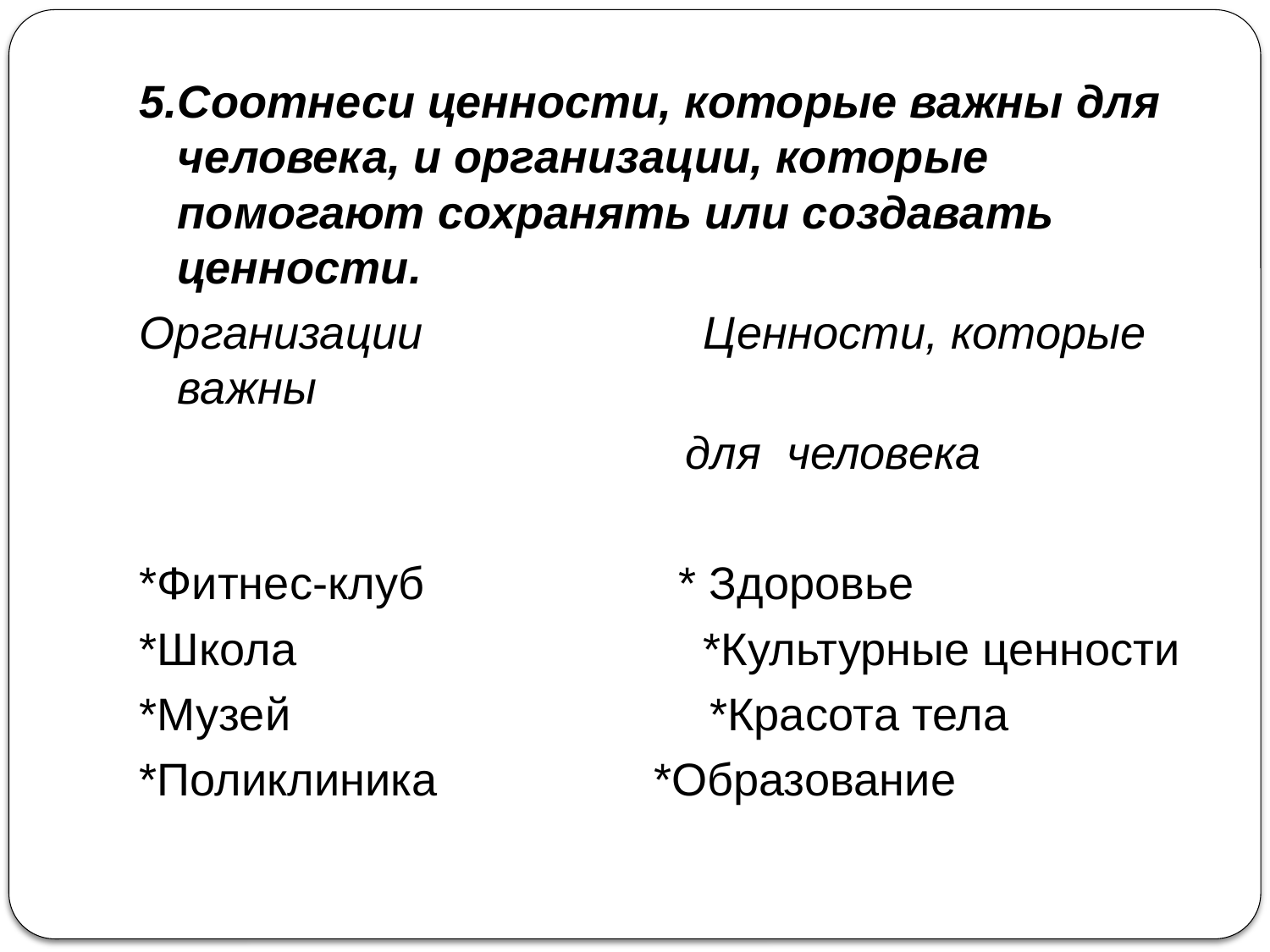

#
5.Соотнеси ценности, которые важны для человека, и организации, которые помогают сохранять или создавать ценности.
Организации                      Ценности, которые важны
                                           для  человека

*Фитнес-клуб                    * Здоровье
*Школа                                *Культурные ценности
*Музей                                 *Красота тела
*Поликлиника                 *Образование